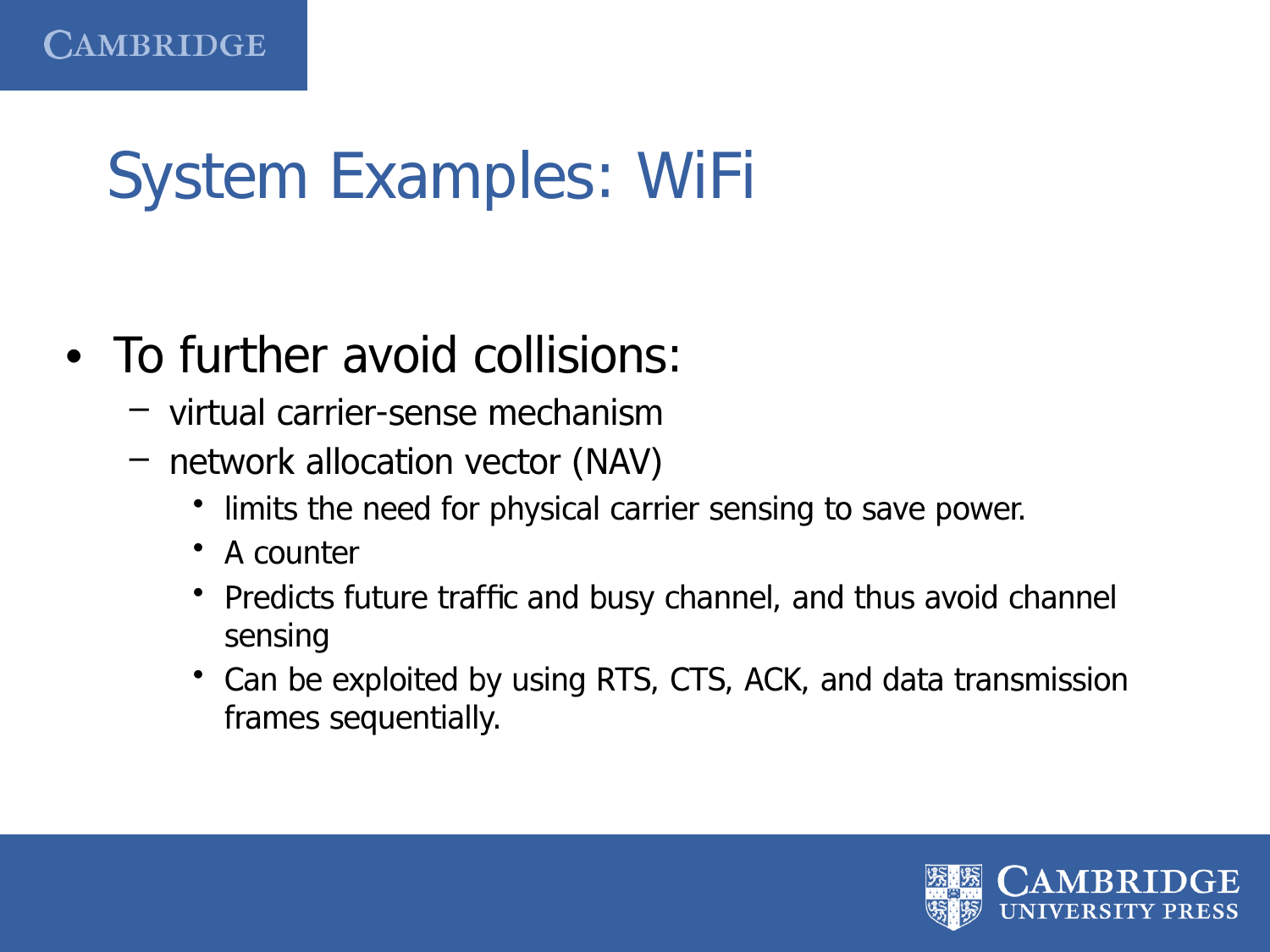

# System Examples: WiFi
To further avoid collisions:
virtual carrier-sense mechanism
network allocation vector (NAV)
limits the need for physical carrier sensing to save power.
A counter
Predicts future traffic and busy channel, and thus avoid channel sensing
Can be exploited by using RTS, CTS, ACK, and data transmission frames sequentially.